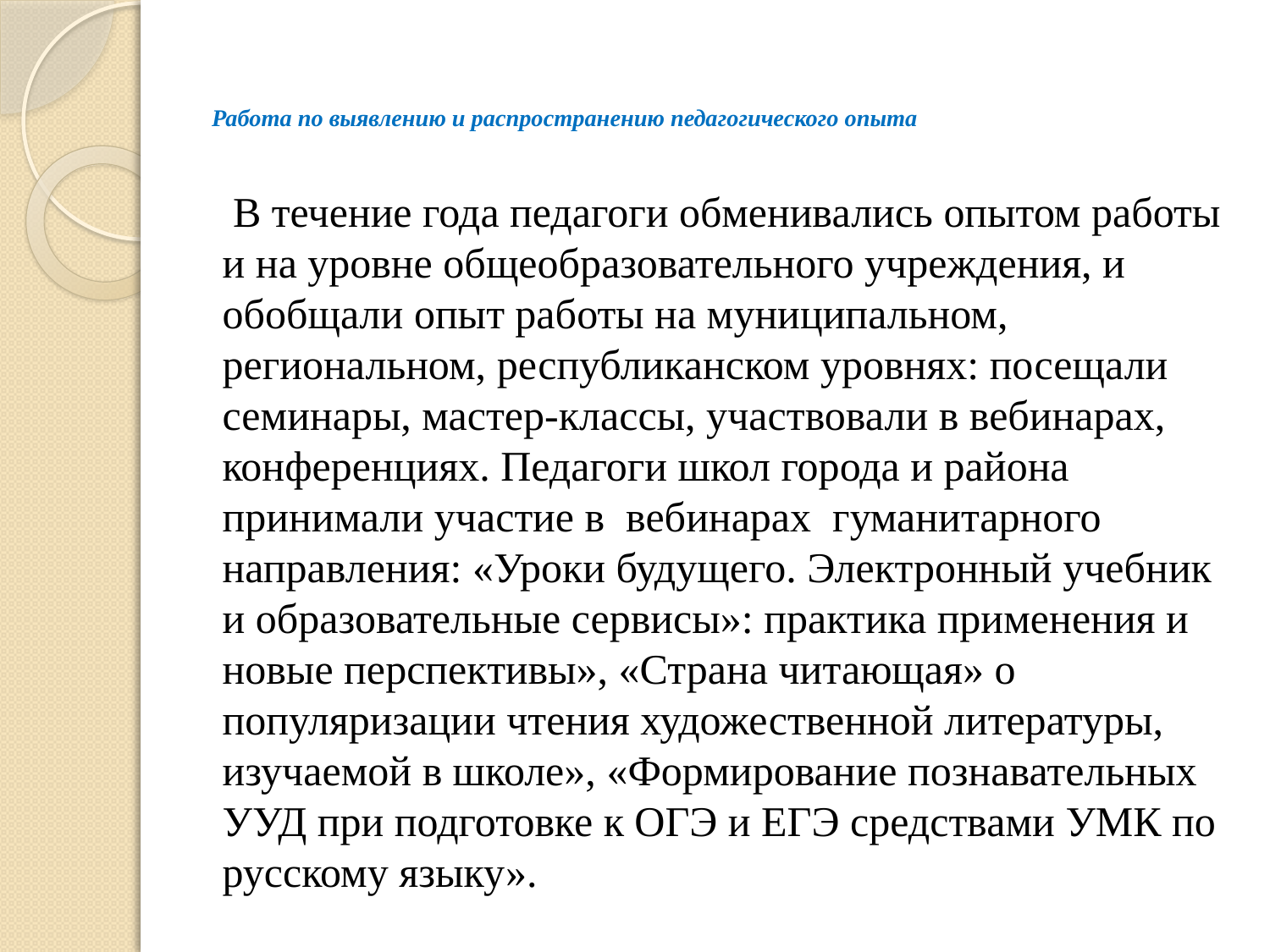

# Работа по выявлению и распространению педагогического опыта
 В течение года педагоги обменивались опытом работы и на уровне общеобразовательного учреждения, и обобщали опыт работы на муниципальном, региональном, республиканском уровнях: посещали семинары, мастер-классы, участвовали в вебинарах, конференциях. Педагоги школ города и района принимали участие в  вебинарах  гуманитарного направления: «Уроки будущего. Электронный учебник и образовательные сервисы»: практика применения и новые перспективы», «Страна читающая» о популяризации чтения художественной литературы, изучаемой в школе», «Формирование познавательных УУД при подготовке к ОГЭ и ЕГЭ средствами УМК по русскому языку».